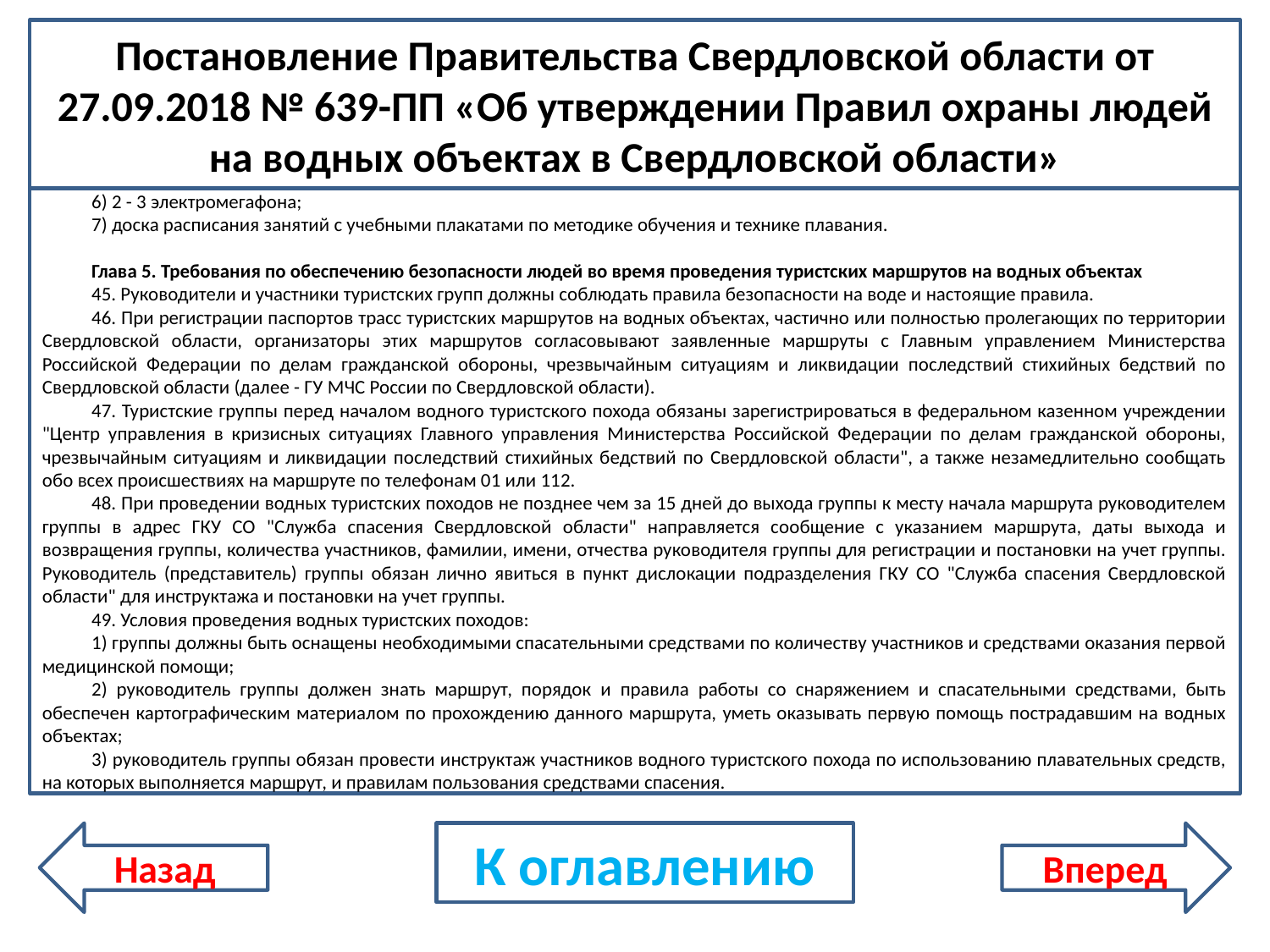

Постановление Правительства Свердловской области от 27.09.2018 № 639-ПП «Об утверждении Правил охраны людей на водных объектах в Свердловской области»
6) 2 - 3 электромегафона;
7) доска расписания занятий с учебными плакатами по методике обучения и технике плавания.

Глава 5. Требования по обеспечению безопасности людей во время проведения туристских маршрутов на водных объектах
45. Руководители и участники туристских групп должны соблюдать правила безопасности на воде и настоящие правила.
46. При регистрации паспортов трасс туристских маршрутов на водных объектах, частично или полностью пролегающих по территории Свердловской области, организаторы этих маршрутов согласовывают заявленные маршруты с Главным управлением Министерства Российской Федерации по делам гражданской обороны, чрезвычайным ситуациям и ликвидации последствий стихийных бедствий по Свердловской области (далее - ГУ МЧС России по Свердловской области).
47. Туристские группы перед началом водного туристского похода обязаны зарегистрироваться в федеральном казенном учреждении "Центр управления в кризисных ситуациях Главного управления Министерства Российской Федерации по делам гражданской обороны, чрезвычайным ситуациям и ликвидации последствий стихийных бедствий по Свердловской области", а также незамедлительно сообщать обо всех происшествиях на маршруте по телефонам 01 или 112.
48. При проведении водных туристских походов не позднее чем за 15 дней до выхода группы к месту начала маршрута руководителем группы в адрес ГКУ СО "Служба спасения Свердловской области" направляется сообщение с указанием маршрута, даты выхода и возвращения группы, количества участников, фамилии, имени, отчества руководителя группы для регистрации и постановки на учет группы. Руководитель (представитель) группы обязан лично явиться в пункт дислокации подразделения ГКУ СО "Служба спасения Свердловской области" для инструктажа и постановки на учет группы.
49. Условия проведения водных туристских походов:
1) группы должны быть оснащены необходимыми спасательными средствами по количеству участников и средствами оказания первой медицинской помощи;
2) руководитель группы должен знать маршрут, порядок и правила работы со снаряжением и спасательными средствами, быть обеспечен картографическим материалом по прохождению данного маршрута, уметь оказывать первую помощь пострадавшим на водных объектах;
3) руководитель группы обязан провести инструктаж участников водного туристского похода по использованию плавательных средств, на которых выполняется маршрут, и правилам пользования средствами спасения.
Назад
К оглавлению
Вперед